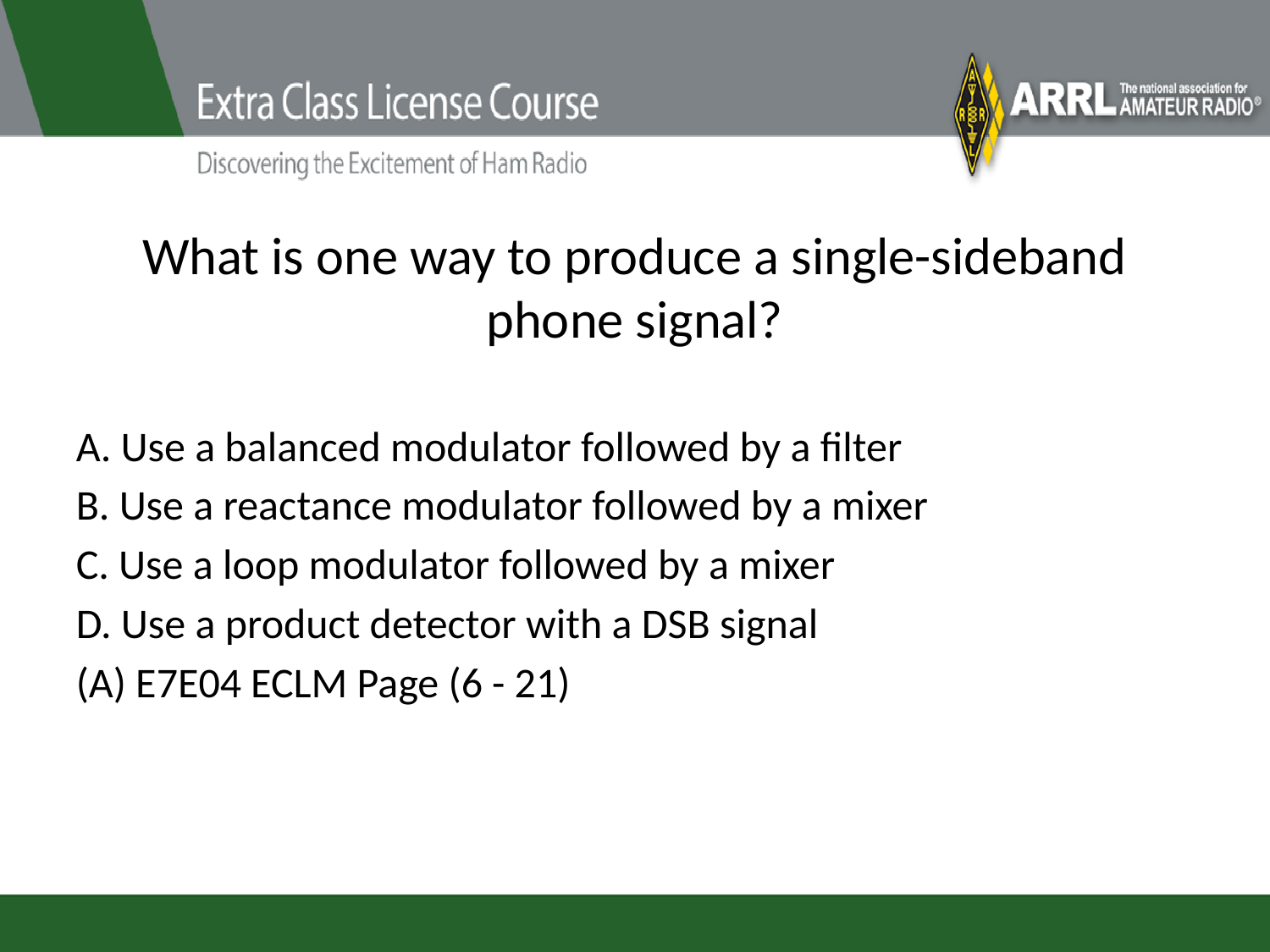

# What is one way to produce a single-sideband phone signal?
A. Use a balanced modulator followed by a filter
B. Use a reactance modulator followed by a mixer
C. Use a loop modulator followed by a mixer
D. Use a product detector with a DSB signal
(A) E7E04 ECLM Page (6 - 21)